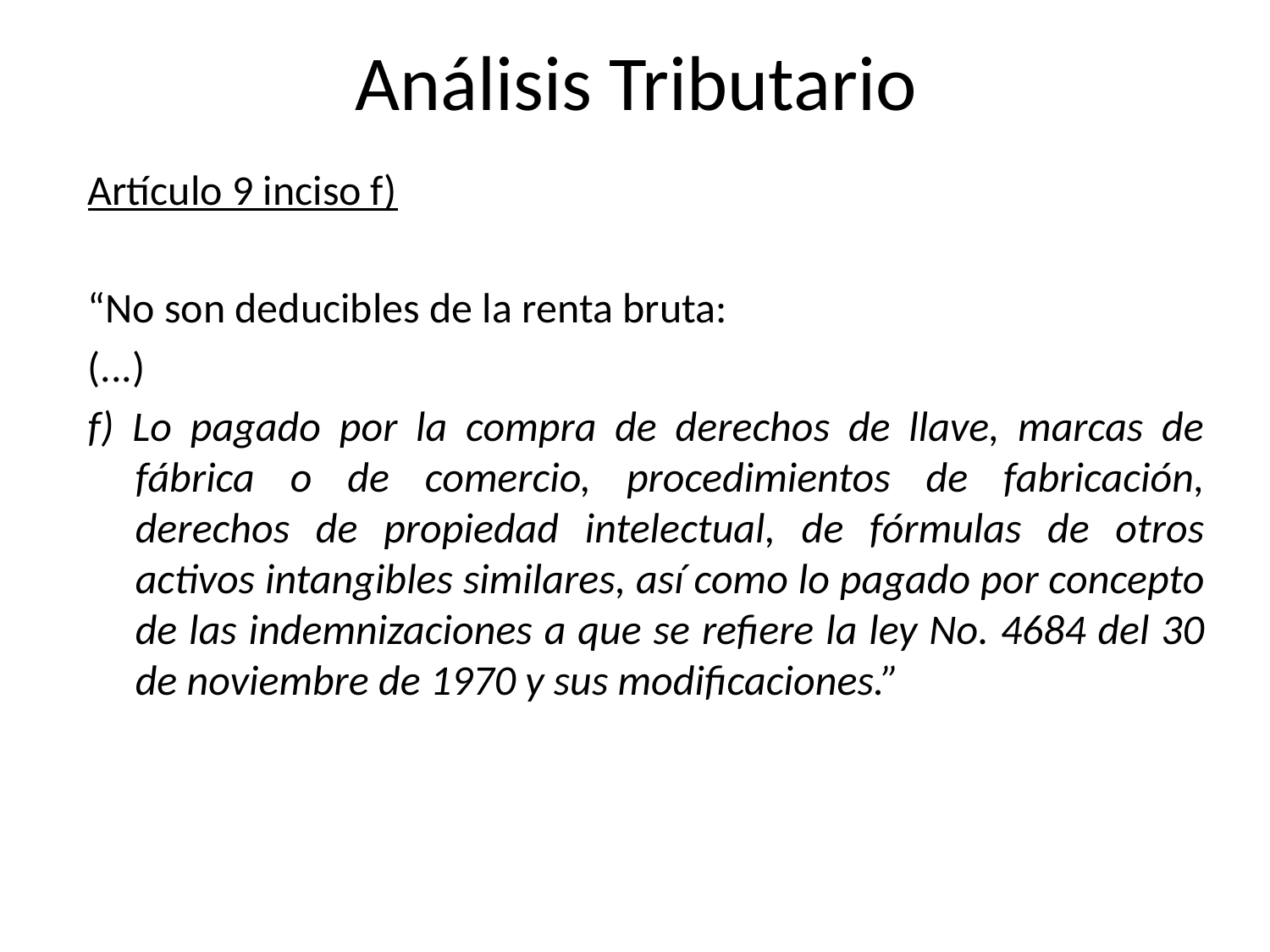

# Análisis Tributario
Artículo 9 inciso f)

“No son deducibles de la renta bruta:
(...)
f) Lo pagado por la compra de derechos de llave, marcas de fábrica o de comercio, procedimientos de fabricación, derechos de propiedad intelectual, de fórmulas de otros activos intangibles similares, así como lo pagado por concepto de las indemnizaciones a que se refiere la ley No. 4684 del 30 de noviembre de 1970 y sus modificaciones.”